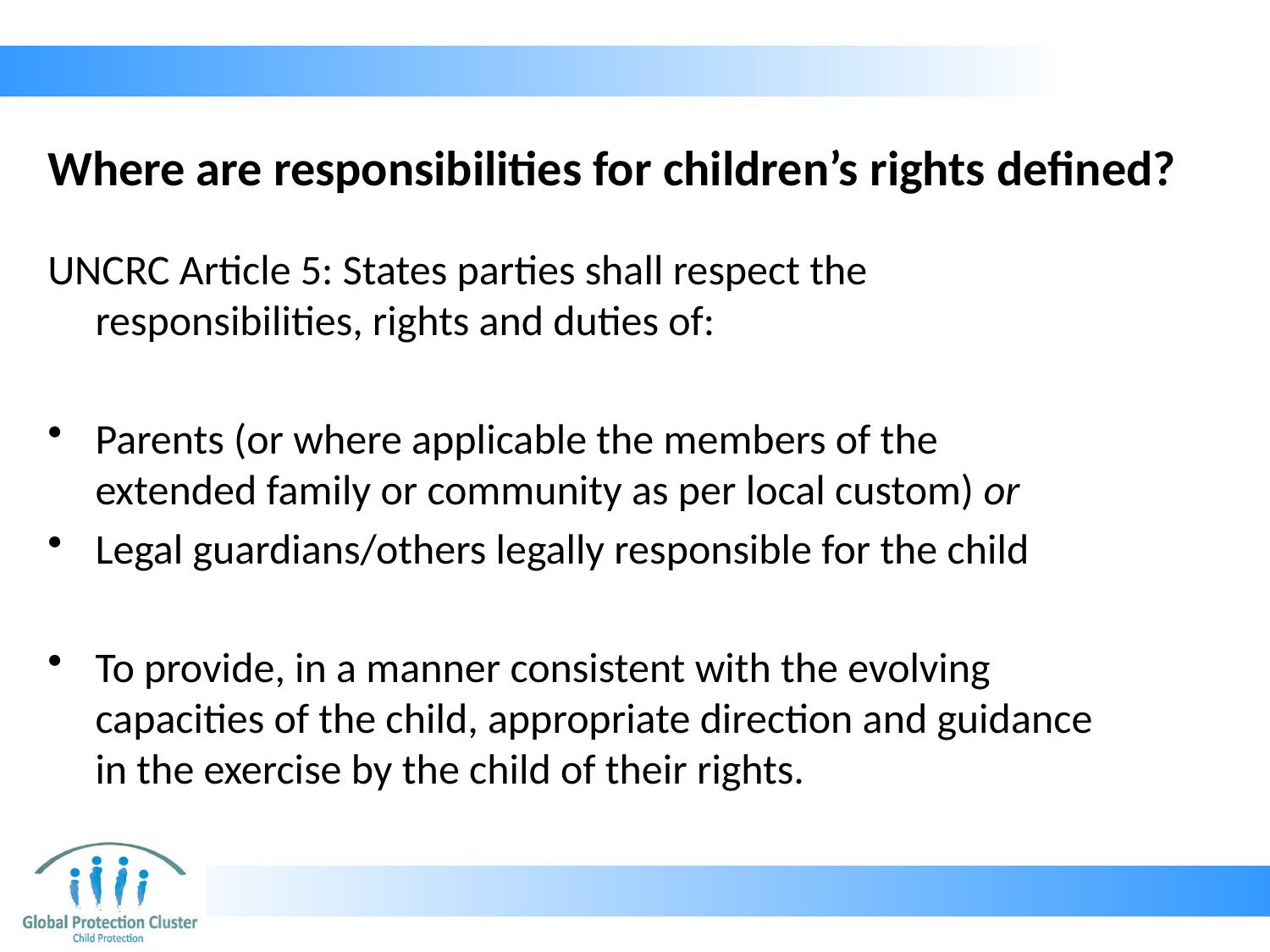

# Where are responsibilities for children’s rights defined?
UNCRC Article 5: States parties shall respect the responsibilities, rights and duties of:

Parents (or where applicable the members of the extended family or community as per local custom) or
Legal guardians/others legally responsible for the child

To provide, in a manner consistent with the evolving capacities of the child, appropriate direction and guidance in the exercise by the child of their rights.